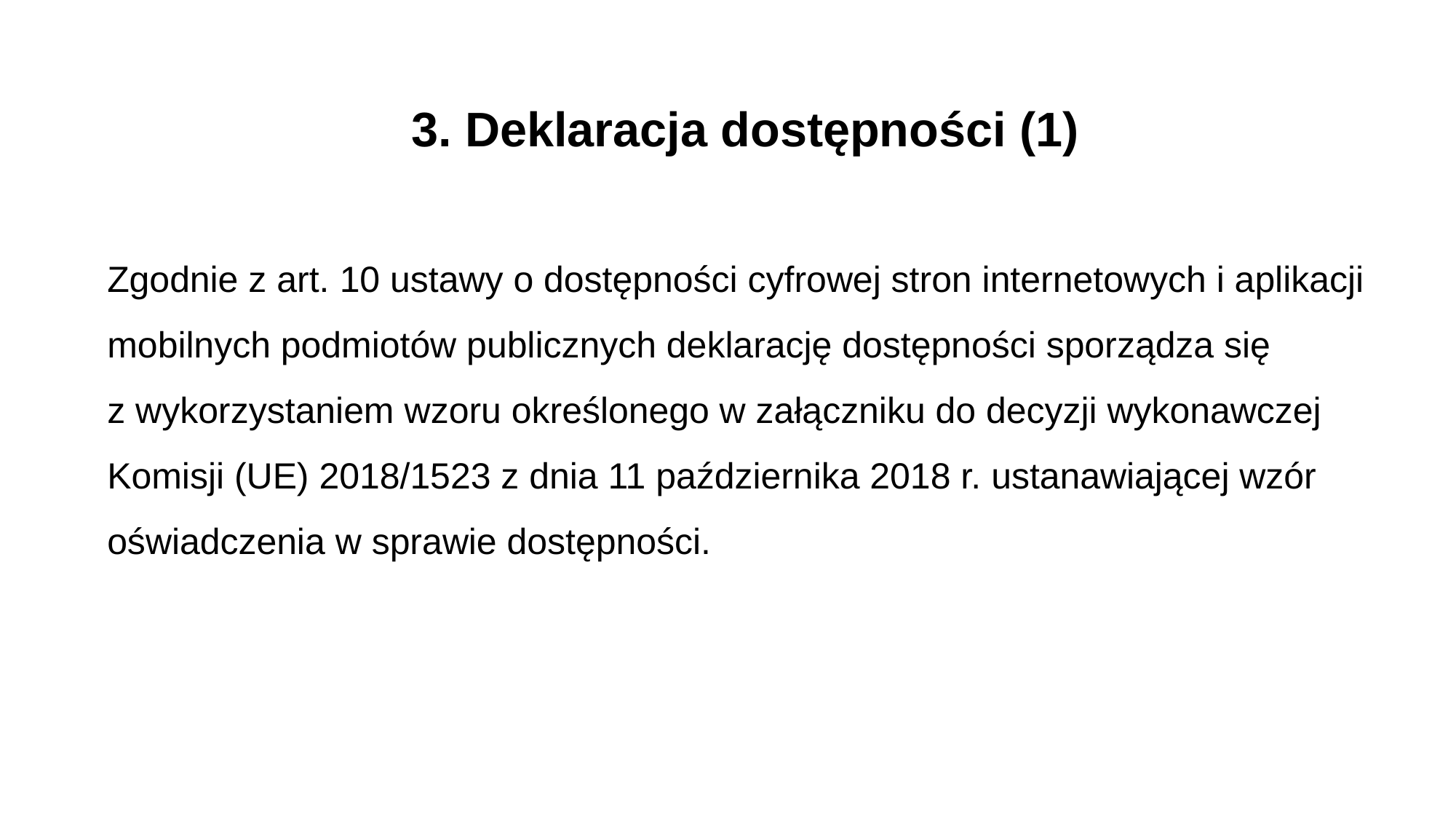

3. Deklaracja dostępności (1)
Zgodnie z art. 10 ustawy o dostępności cyfrowej stron internetowych i aplikacji mobilnych podmiotów publicznych deklarację dostępności sporządza się
z wykorzystaniem wzoru określonego w załączniku do decyzji wykonawczej Komisji (UE) 2018/1523 z dnia 11 października 2018 r. ustanawiającej wzór oświadczenia w sprawie dostępności.